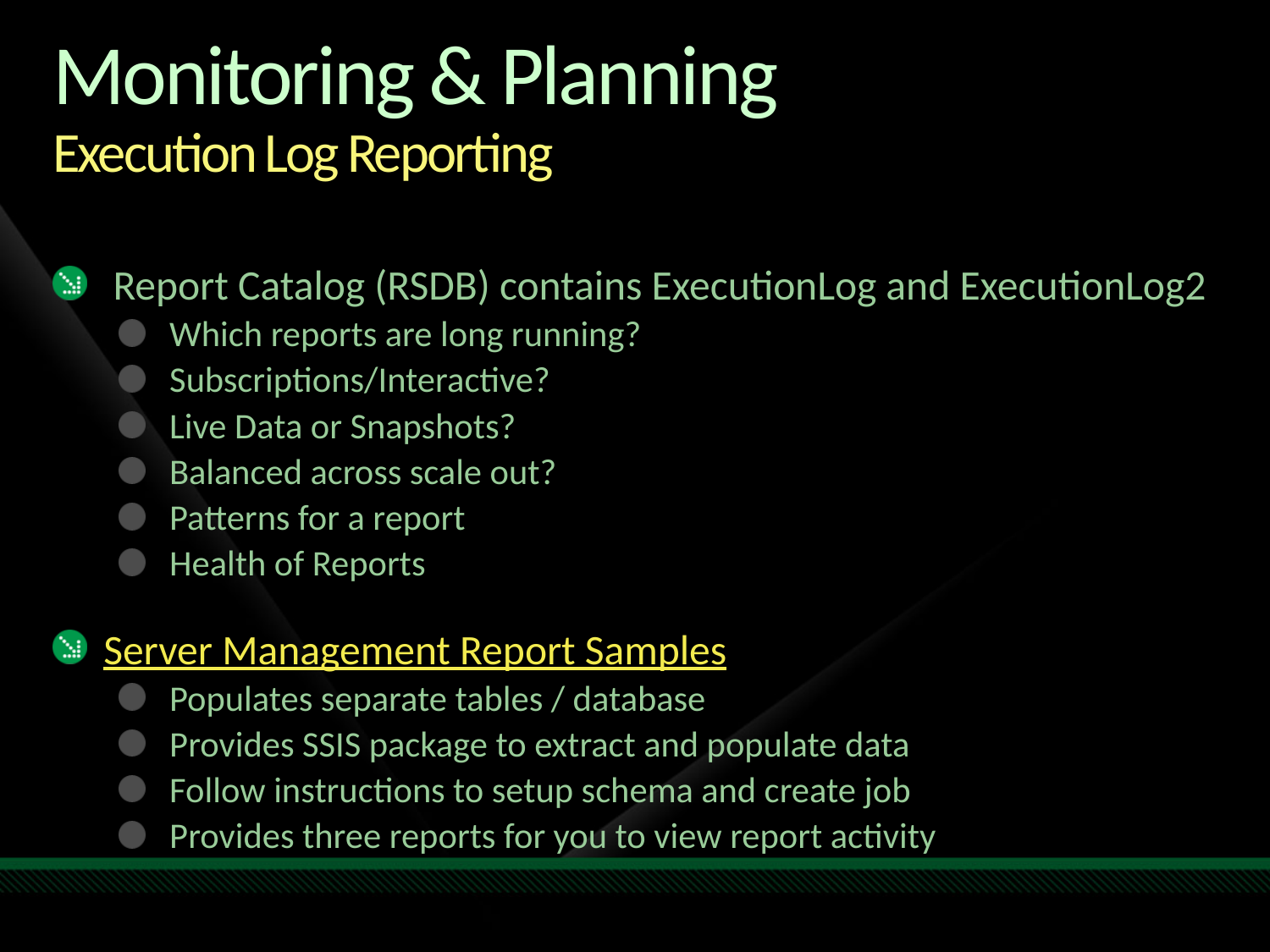

# Monitoring & Planning Execution Log Reporting
 Report Catalog (RSDB) contains ExecutionLog and ExecutionLog2
Which reports are long running?
Subscriptions/Interactive?
Live Data or Snapshots?
Balanced across scale out?
Patterns for a report
Health of Reports
Server Management Report Samples
Populates separate tables / database
Provides SSIS package to extract and populate data
Follow instructions to setup schema and create job
Provides three reports for you to view report activity